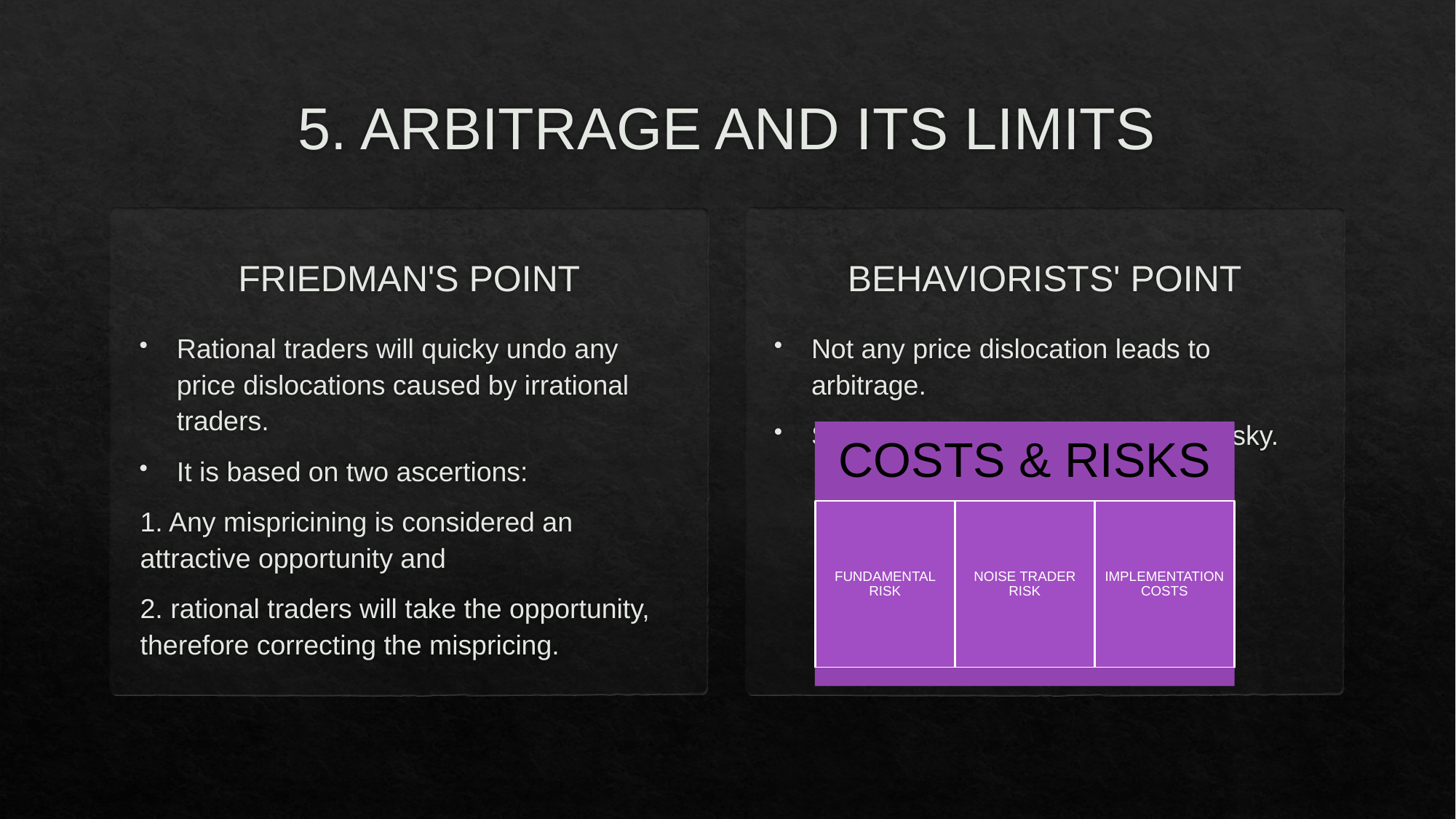

# 5. ARBITRAGE AND ITS LIMITS
BEHAVIORISTS' POINT
FRIEDMAN'S POINT
Rational traders will quicky undo any price dislocations caused by irrational traders.
It is based on two ascertions:
1. Any mispricining is considered an attractive opportunity and
2. rational traders will take the opportunity, therefore correcting the mispricing.
Not any price dislocation leads to arbitrage.
Sometimes the strategy might be risky.
COSTS & RISKS
FUNDAMENTAL RISK
NOISE TRADER RISK
IMPLEMENTATION COSTS